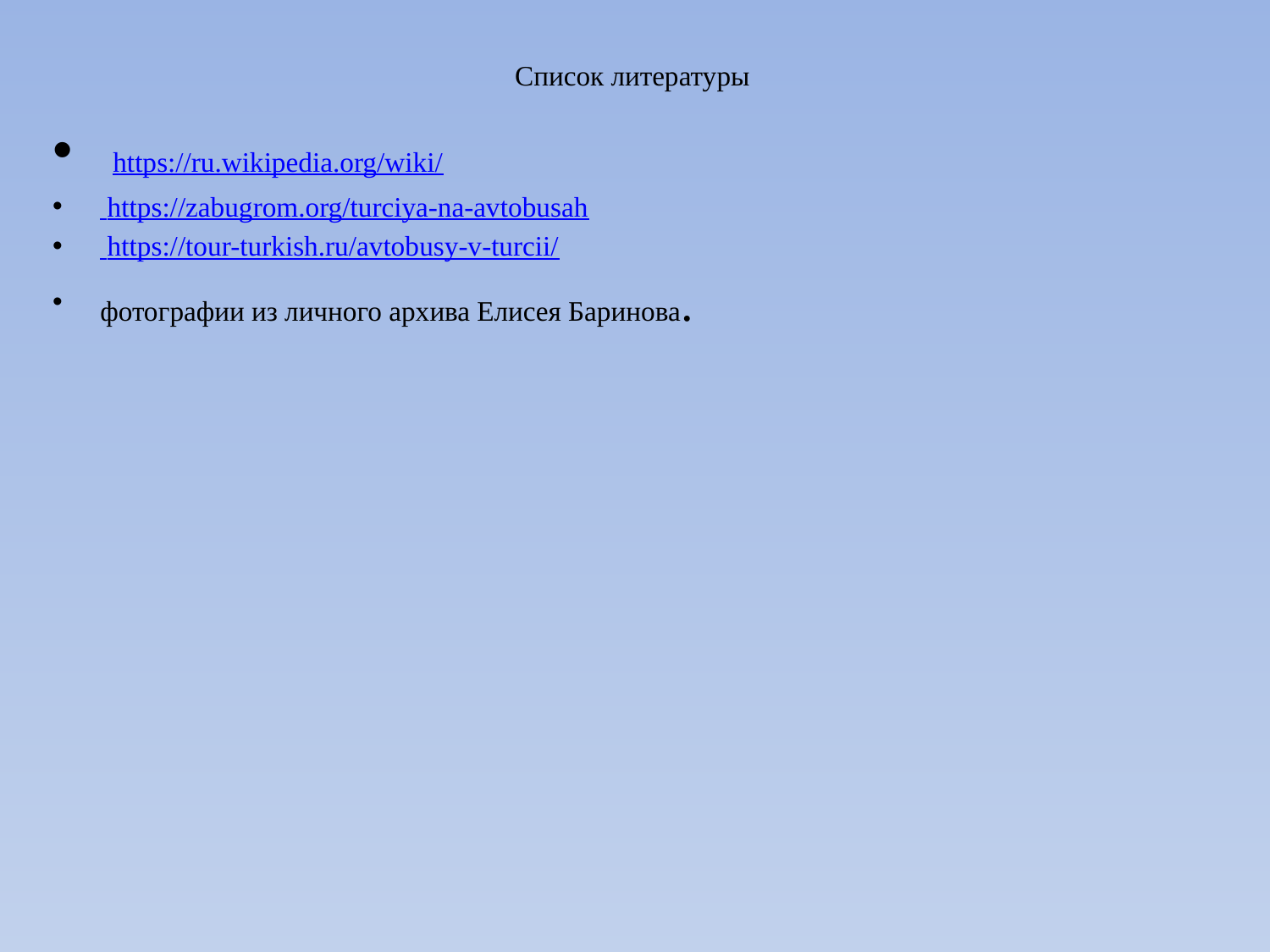

# Список литературы
 https://ru.wikipedia.org/wiki/
 https://zabugrom.org/turciya-na-avtobusah
 https://tour-turkish.ru/avtobusy-v-turcii/
фотографии из личного архива Елисея Баринова.